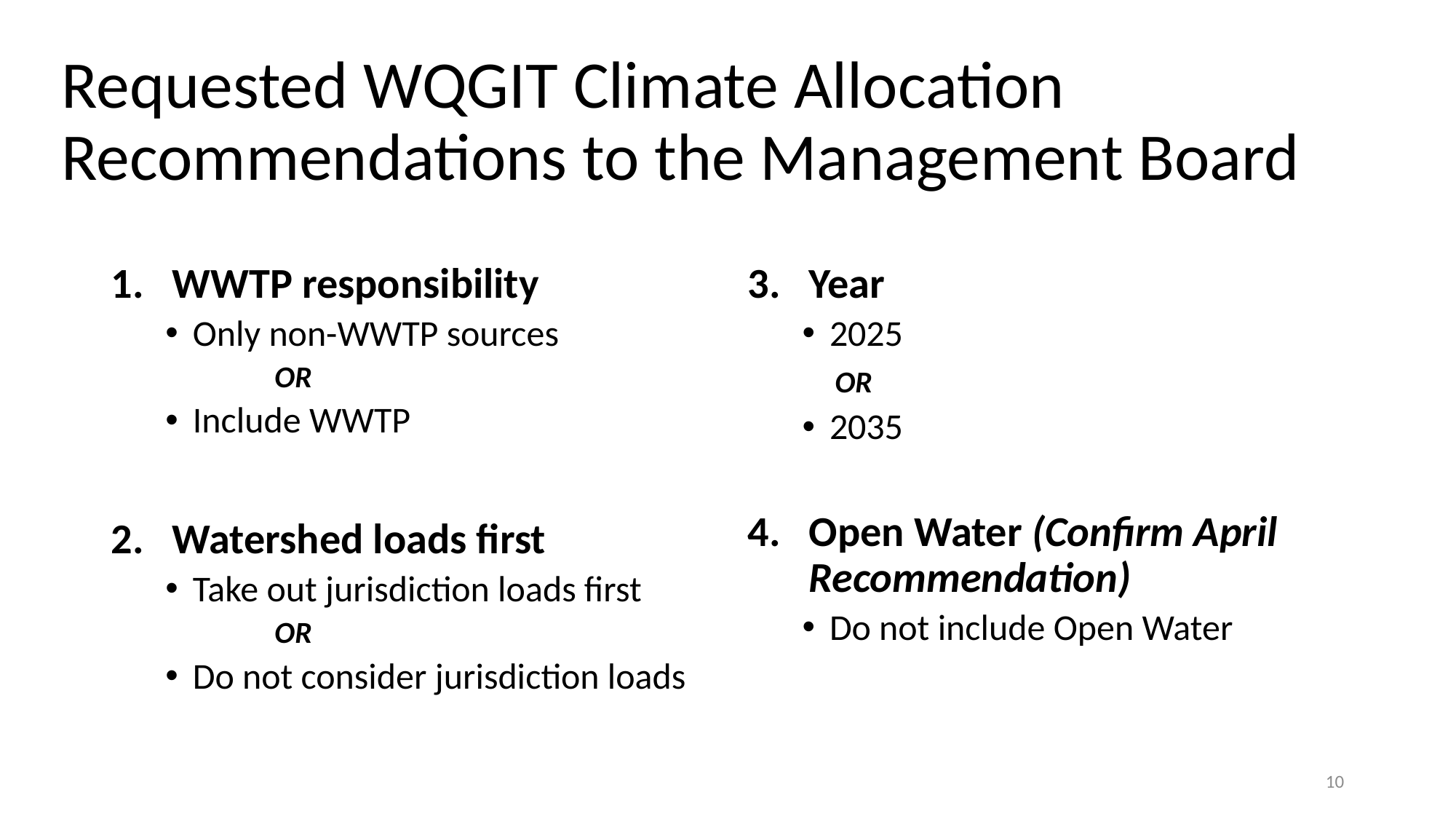

# Requested WQGIT Climate Allocation Recommendations to the Management Board
WWTP responsibility
Only non-WWTP sources
OR
Include WWTP

Watershed loads first
Take out jurisdiction loads first
OR
Do not consider jurisdiction loads

Year
2025
    OR
2035

Open Water (Confirm April Recommendation)
Do not include Open Water

10